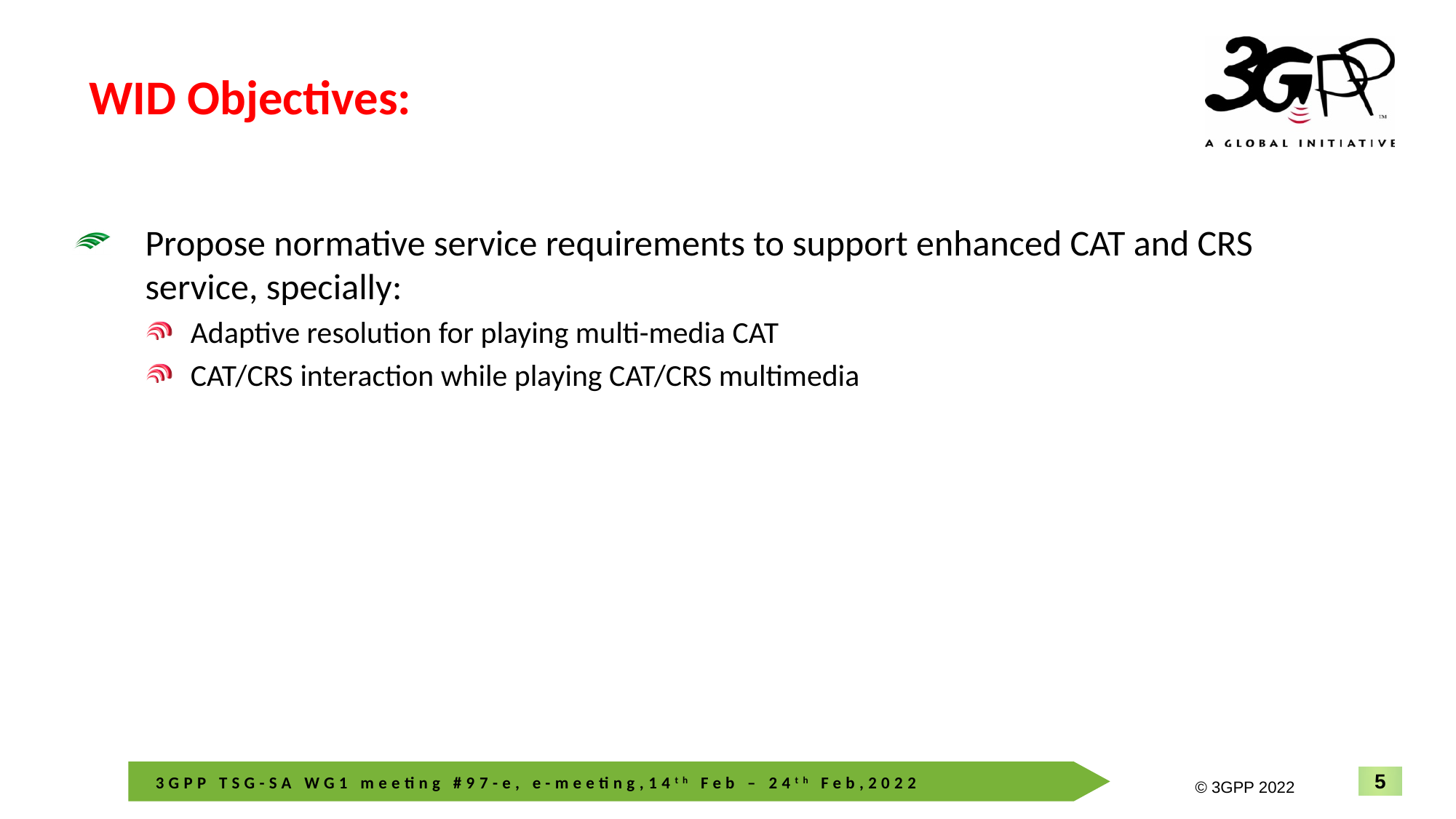

# WID Objectives:

Propose normative service requirements to support enhanced CAT and CRS service, specially:
Adaptive resolution for playing multi-media CAT
CAT/CRS interaction while playing CAT/CRS multimedia